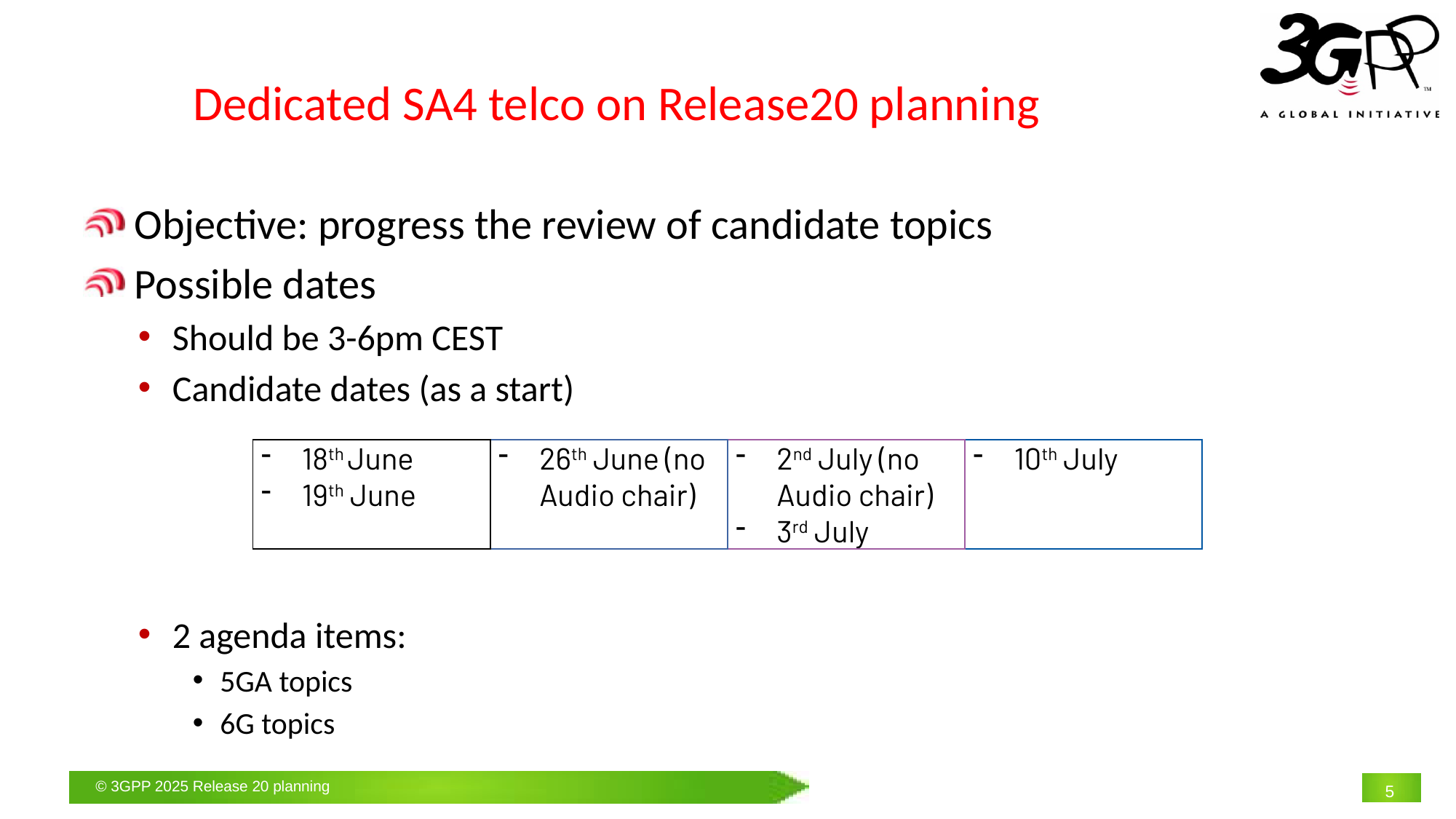

# Dedicated SA4 telco on Release20 planning
 Objective: progress the review of candidate topics
 Possible dates
Should be 3-6pm CEST
Candidate dates (as a start)

2 agenda items:
5GA topics
6G topics
| 18th June 19th June | 26th June (no Audio chair) | 2nd July (no Audio chair) 3rd July | 10th July |
| --- | --- | --- | --- |
5